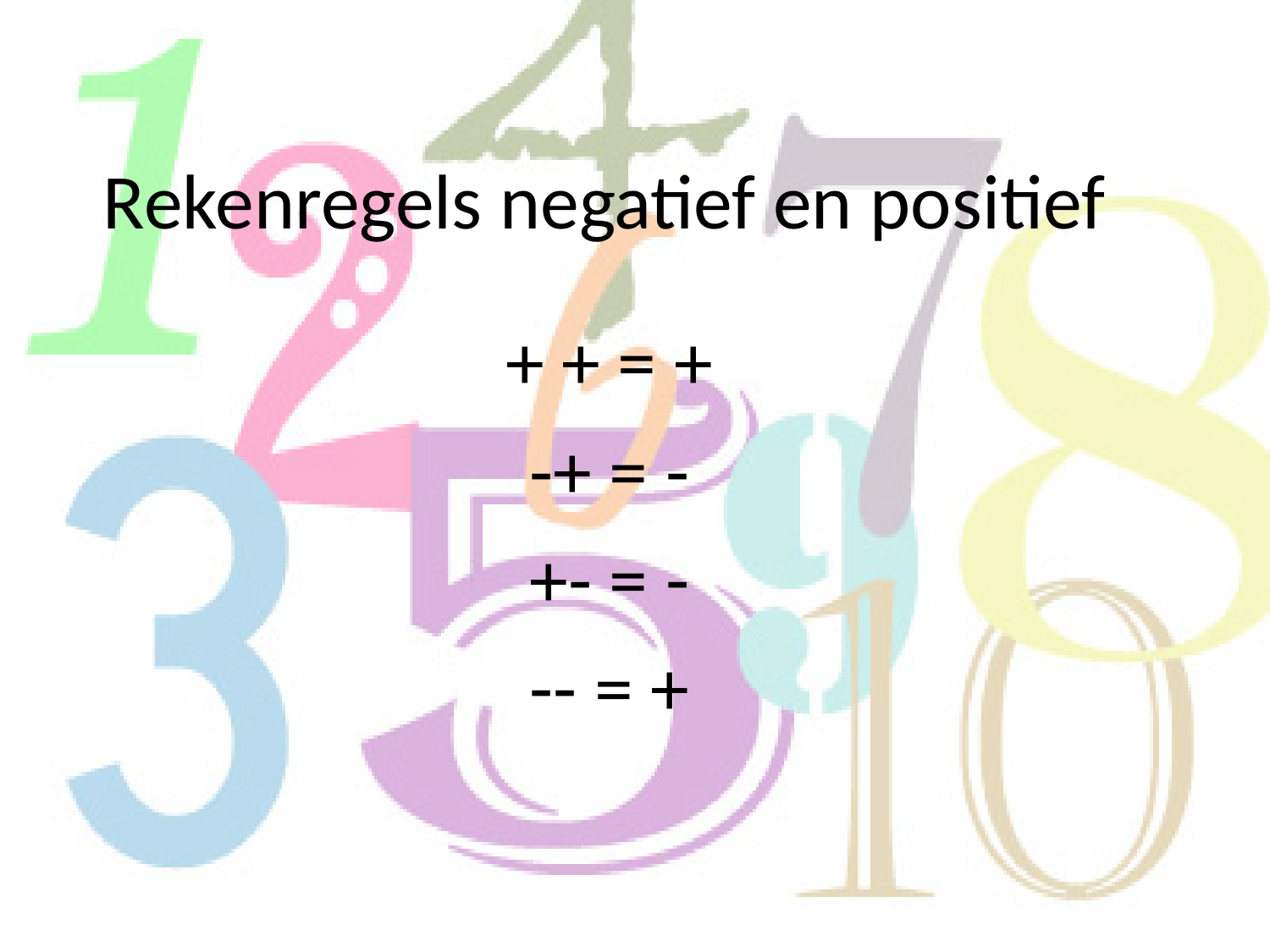

# Rekenregels negatief en positief
+ + = +
-+ = -
+- = -
-- = +